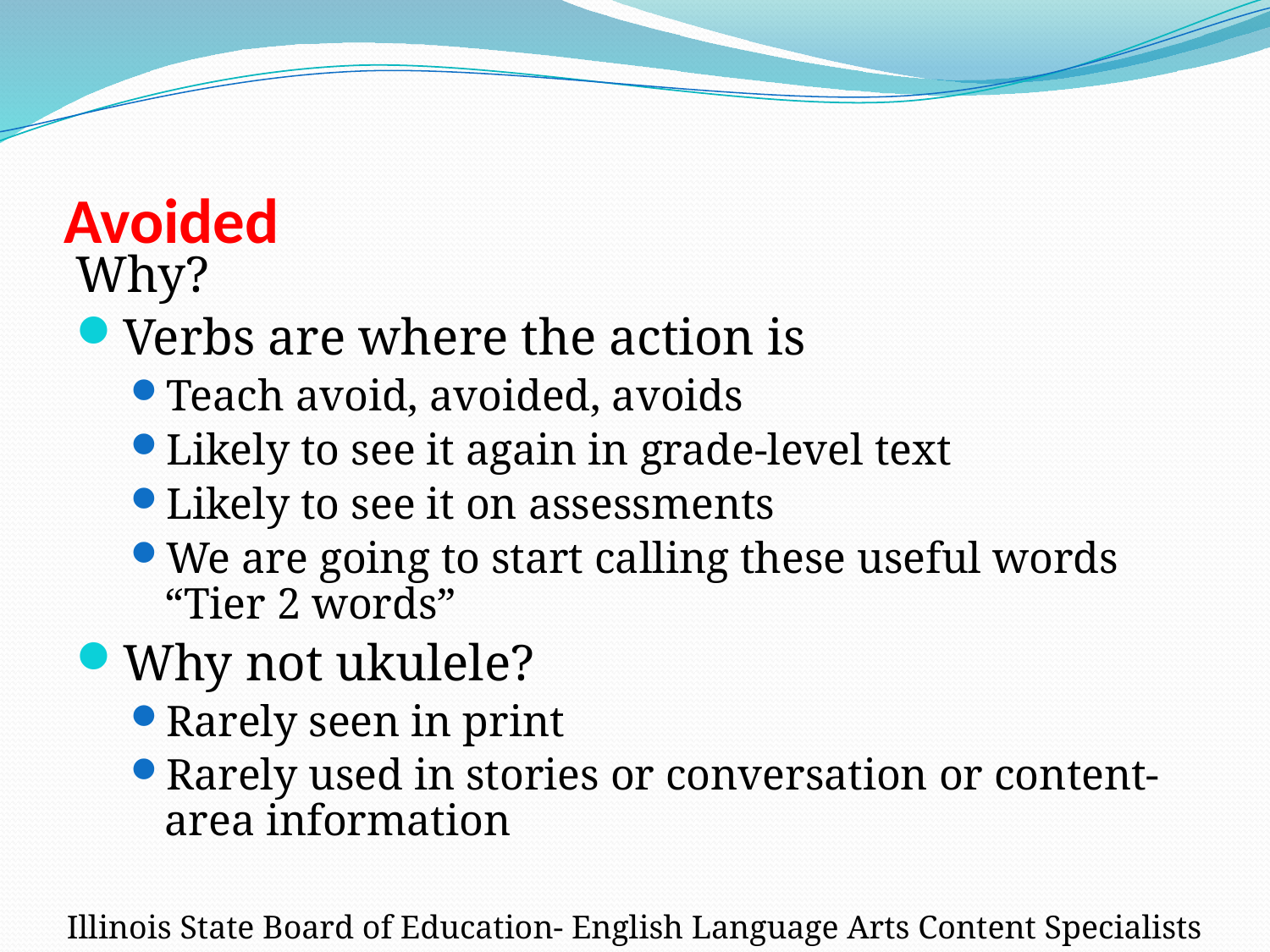

# Avoided
Why?
Verbs are where the action is
Teach avoid, avoided, avoids
Likely to see it again in grade-level text
Likely to see it on assessments
We are going to start calling these useful words “Tier 2 words”
Why not ukulele?
Rarely seen in print
Rarely used in stories or conversation or content-area information
Illinois State Board of Education- English Language Arts Content Specialists